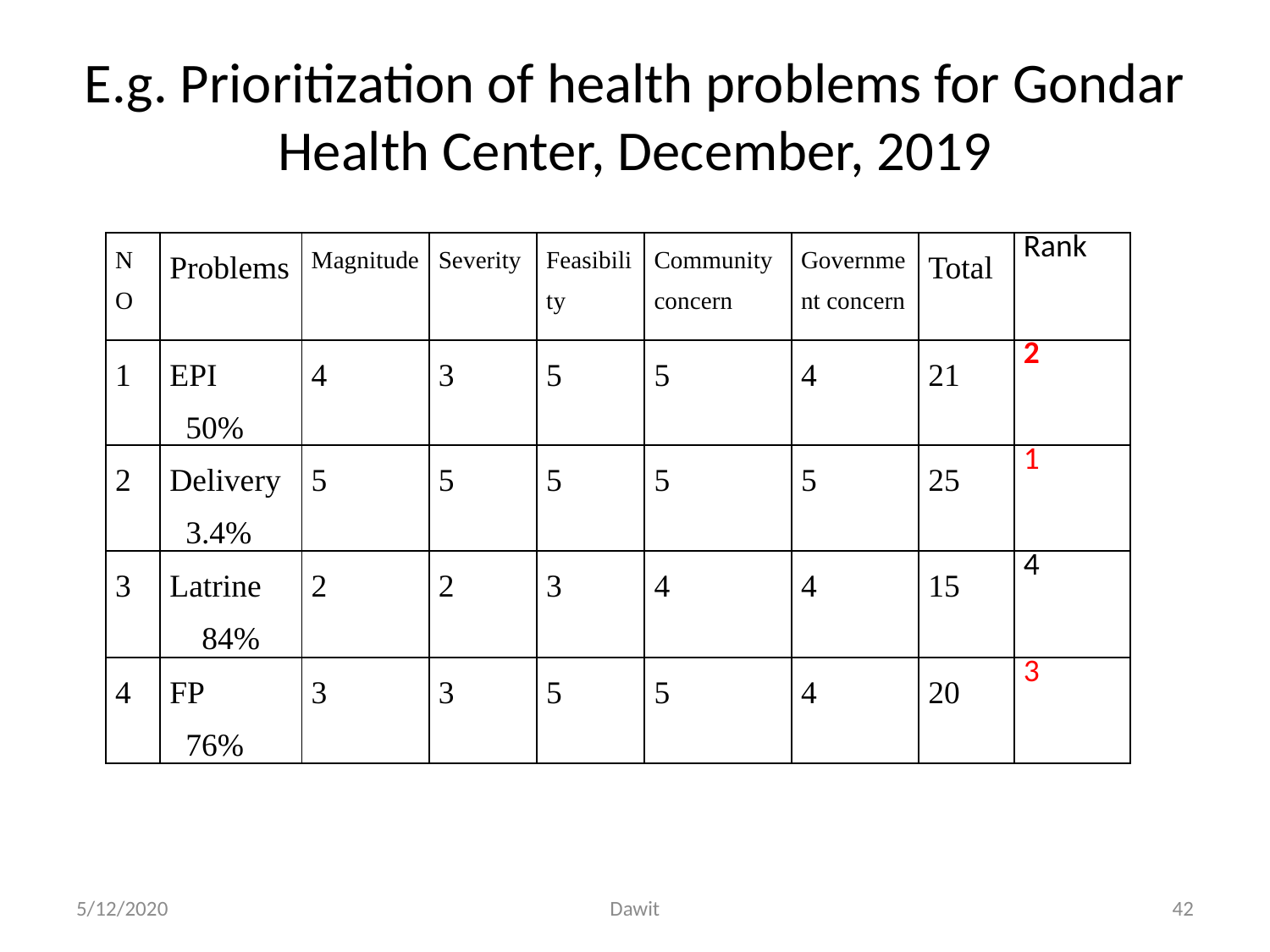

# E.g. Prioritization of health problems for Gondar Health Center, December, 2019
| NO | Problems | Magnitude | Severity | Feasibility | Community concern | Government concern | Total | Rank |
| --- | --- | --- | --- | --- | --- | --- | --- | --- |
| 1 | EPI 50% | 4 | 3 | 5 | 5 | 4 | 21 | 2 |
| 2 | Delivery 3.4% | 5 | 5 | 5 | 5 | 5 | 25 | 1 |
| 3 | Latrine 84% | 2 | 2 | 3 | 4 | 4 | 15 | 4 |
| 4 | FP 76% | 3 | 3 | 5 | 5 | 4 | 20 | 3 |
5/12/2020
Dawit
42